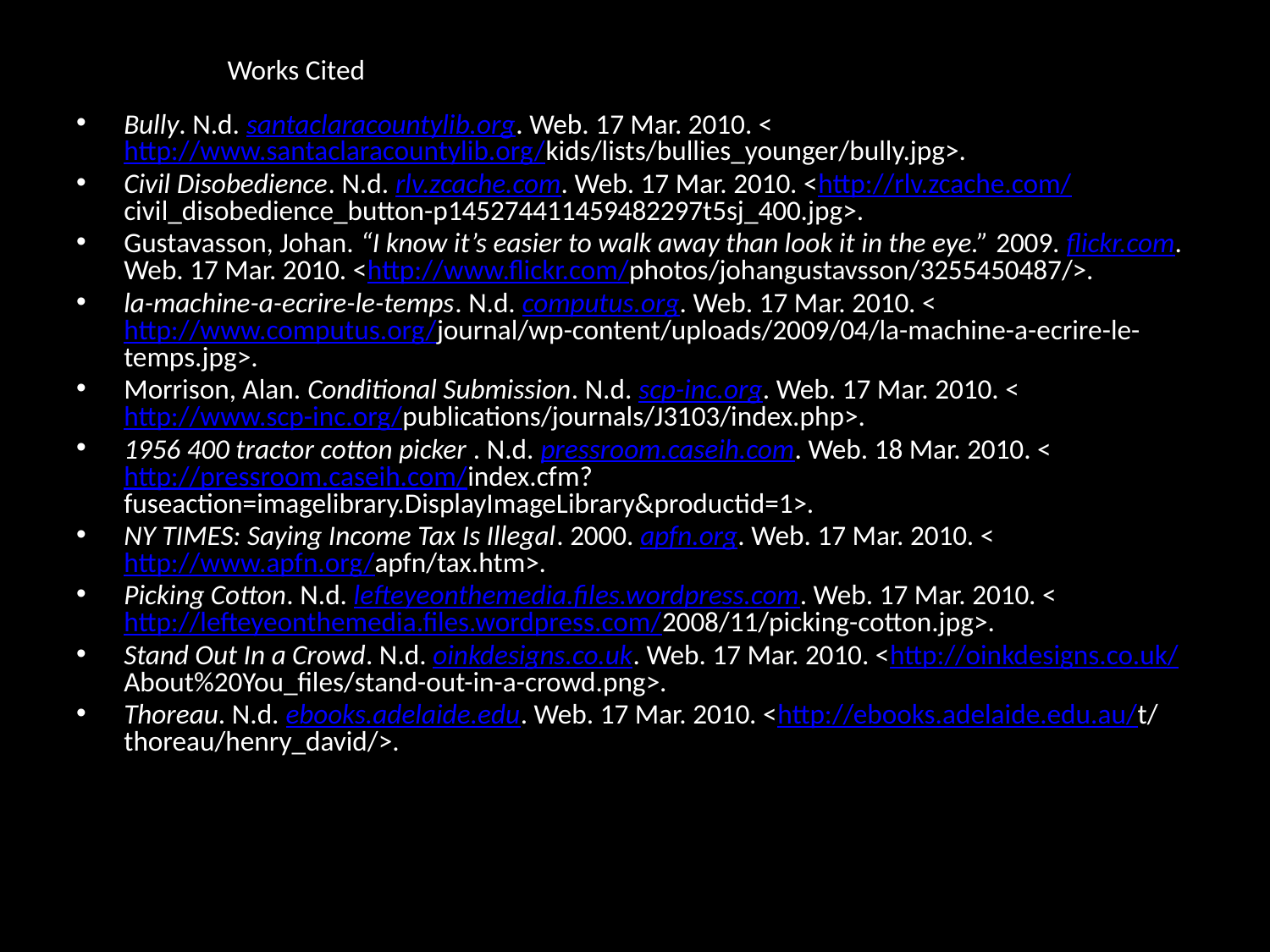

# Works Cited
Bully. N.d. santaclaracountylib.org. Web. 17 Mar. 2010. <http://www.santaclaracountylib.org/‌kids/‌lists/‌bullies_younger/‌bully.jpg>.
Civil Disobedience. N.d. rlv.zcache.com. Web. 17 Mar. 2010. <http://rlv.zcache.com/‌civil_disobedience_button-p145274411459482297t5sj_400.jpg>.
Gustavasson, Johan. “I know it’s easier to walk away than look it in the eye.” 2009. flickr.com. Web. 17 Mar. 2010. <http://www.flickr.com/‌photos/‌johangustavsson/‌3255450487/>.
la-machine-a-ecrire-le-temps. N.d. computus.org. Web. 17 Mar. 2010. <http://www.computus.org/‌journal/‌wp-content/‌uploads/‌2009/‌04/‌la-machine-a-ecrire-le-temps.jpg>.
Morrison, Alan. Conditional Submission. N.d. scp-inc.org. Web. 17 Mar. 2010. <http://www.scp-inc.org/‌publications/‌journals/‌J3103/‌index.php>.
1956 400 tractor cotton picker . N.d. pressroom.caseih.com. Web. 18 Mar. 2010. <http://pressroom.caseih.com/‌index.cfm?fuseaction=imagelibrary.DisplayImageLibrary&productid=1>.
NY TIMES: Saying Income Tax Is Illegal. 2000. apfn.org. Web. 17 Mar. 2010. <http://www.apfn.org/‌apfn/‌tax.htm>.
Picking Cotton. N.d. lefteyeonthemedia.files.wordpress.com. Web. 17 Mar. 2010. <http://lefteyeonthemedia.files.wordpress.com/‌2008/‌11/‌picking-cotton.jpg>.
Stand Out In a Crowd. N.d. oinkdesigns.co.uk. Web. 17 Mar. 2010. <http://oinkdesigns.co.uk/‌About%20You_files/‌stand-out-in-a-crowd.png>.
Thoreau. N.d. ebooks.adelaide.edu. Web. 17 Mar. 2010. <http://ebooks.adelaide.edu.au/‌t/‌thoreau/‌henry_david/>.